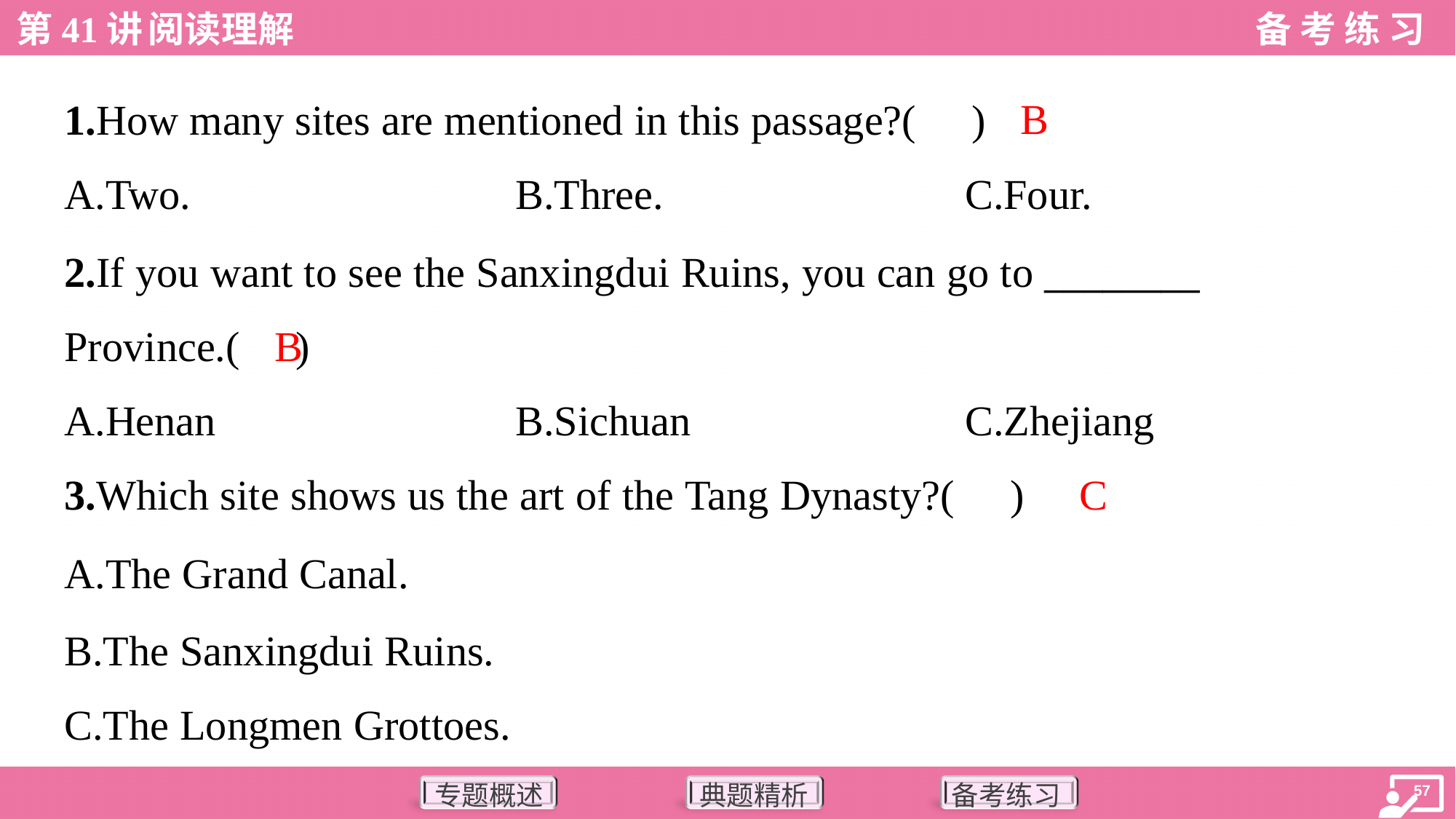

B
1.How many sites are mentioned in this passage?(     )
A.Two.	B.Three.	C.Four.
2.If you want to see the Sanxingdui Ruins, you can go to ________
Province.(     )
B
A.Henan	B.Sichuan	C.Zhejiang
C
3.Which site shows us the art of the Tang Dynasty?(     )
A.The Grand Canal.
B.The Sanxingdui Ruins.
C.The Longmen Grottoes.